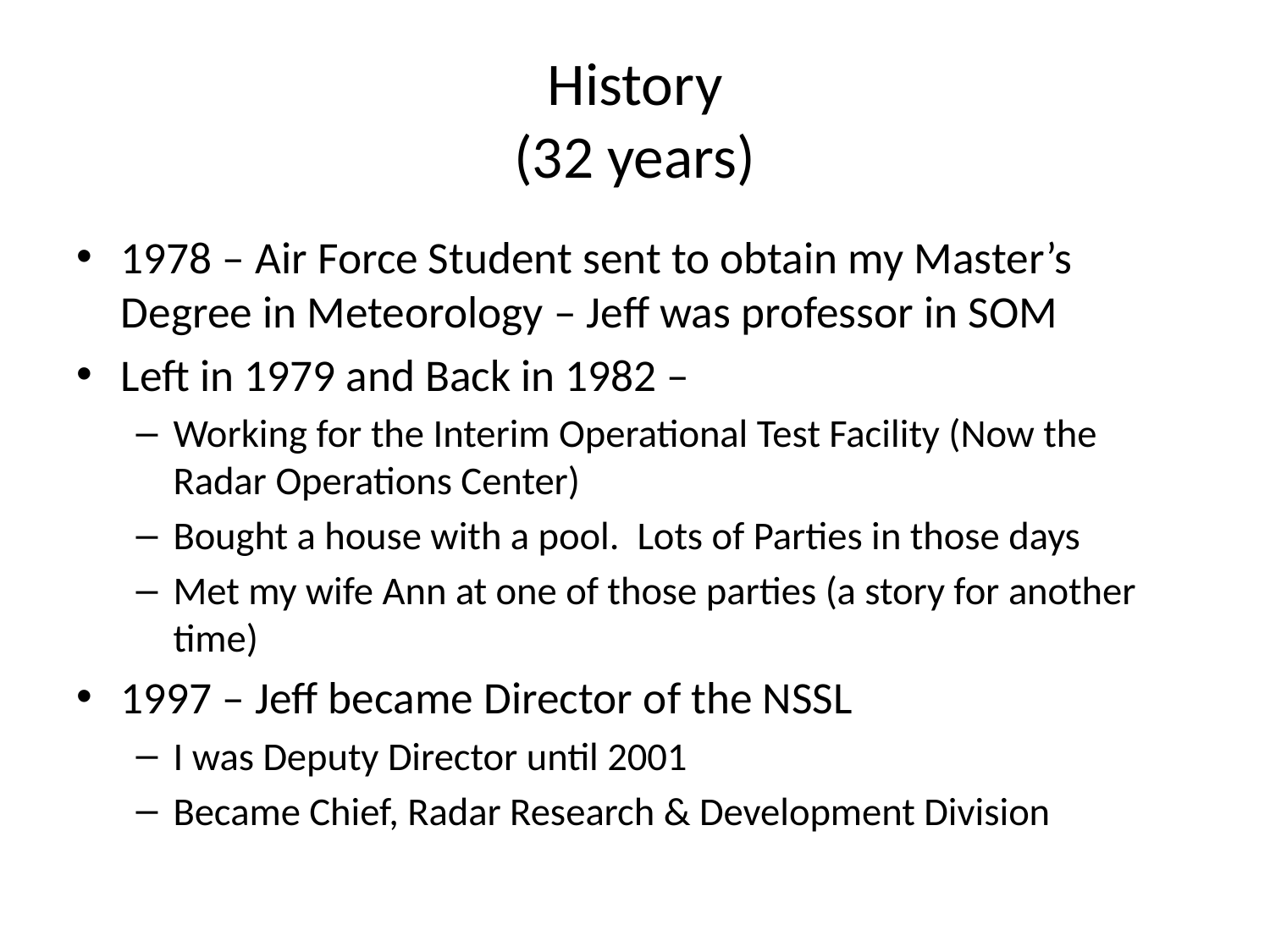

# History (32 years)
1978 – Air Force Student sent to obtain my Master’s Degree in Meteorology – Jeff was professor in SOM
Left in 1979 and Back in 1982 –
Working for the Interim Operational Test Facility (Now the Radar Operations Center)
Bought a house with a pool.  Lots of Parties in those days
Met my wife Ann at one of those parties (a story for another time)
1997 – Jeff became Director of the NSSL
I was Deputy Director until 2001
Became Chief, Radar Research & Development Division